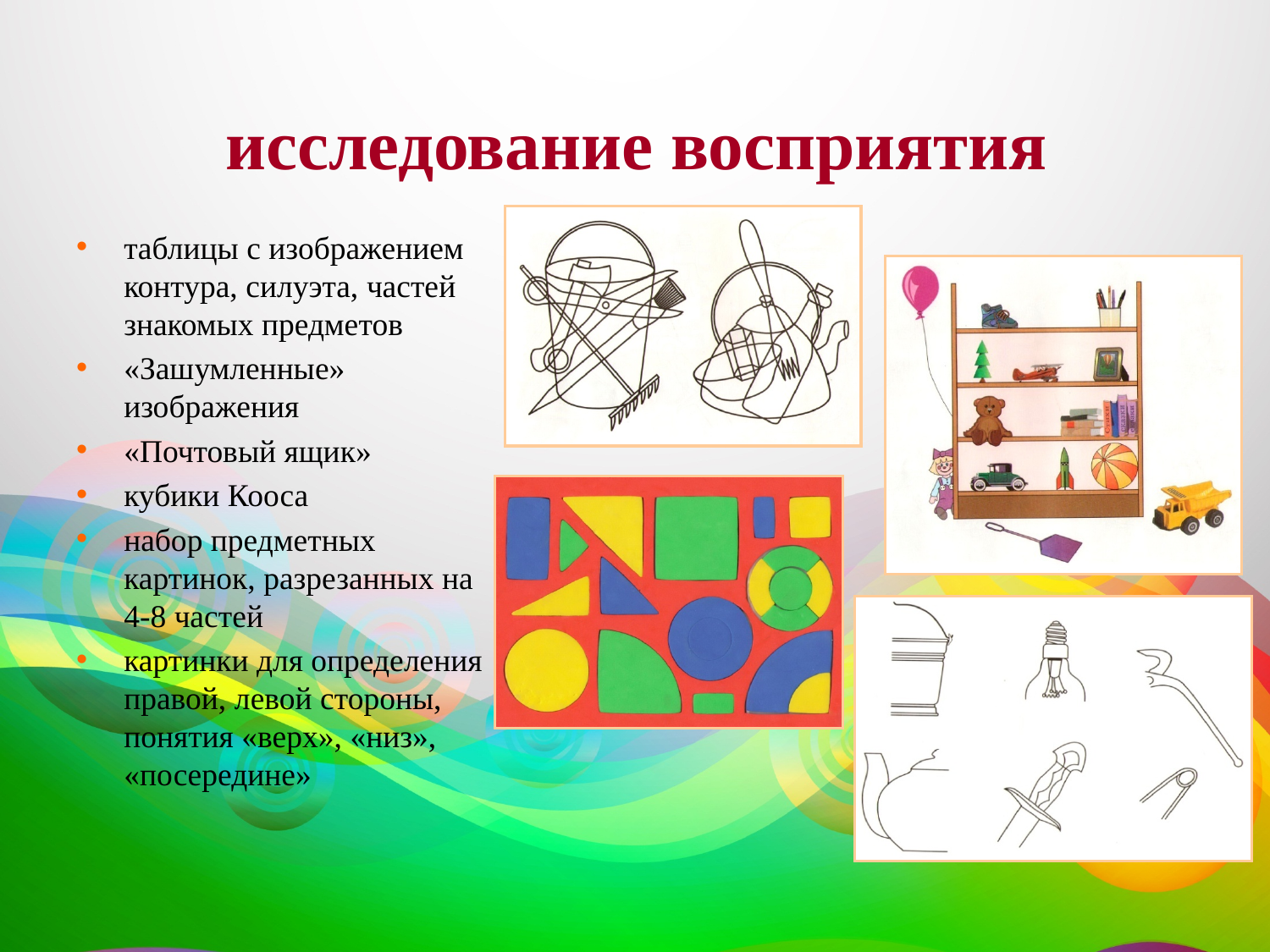

исследование восприятия

таблицы с изображением контура, силуэта, частей знакомых предметов
«Зашумленные» изображения
«Почтовый ящик»
кубики Кооса
набор предметных картинок, разрезанных на  4-8 частей
картинки для определения правой, левой стороны, понятия «верх», «низ», «посередине»